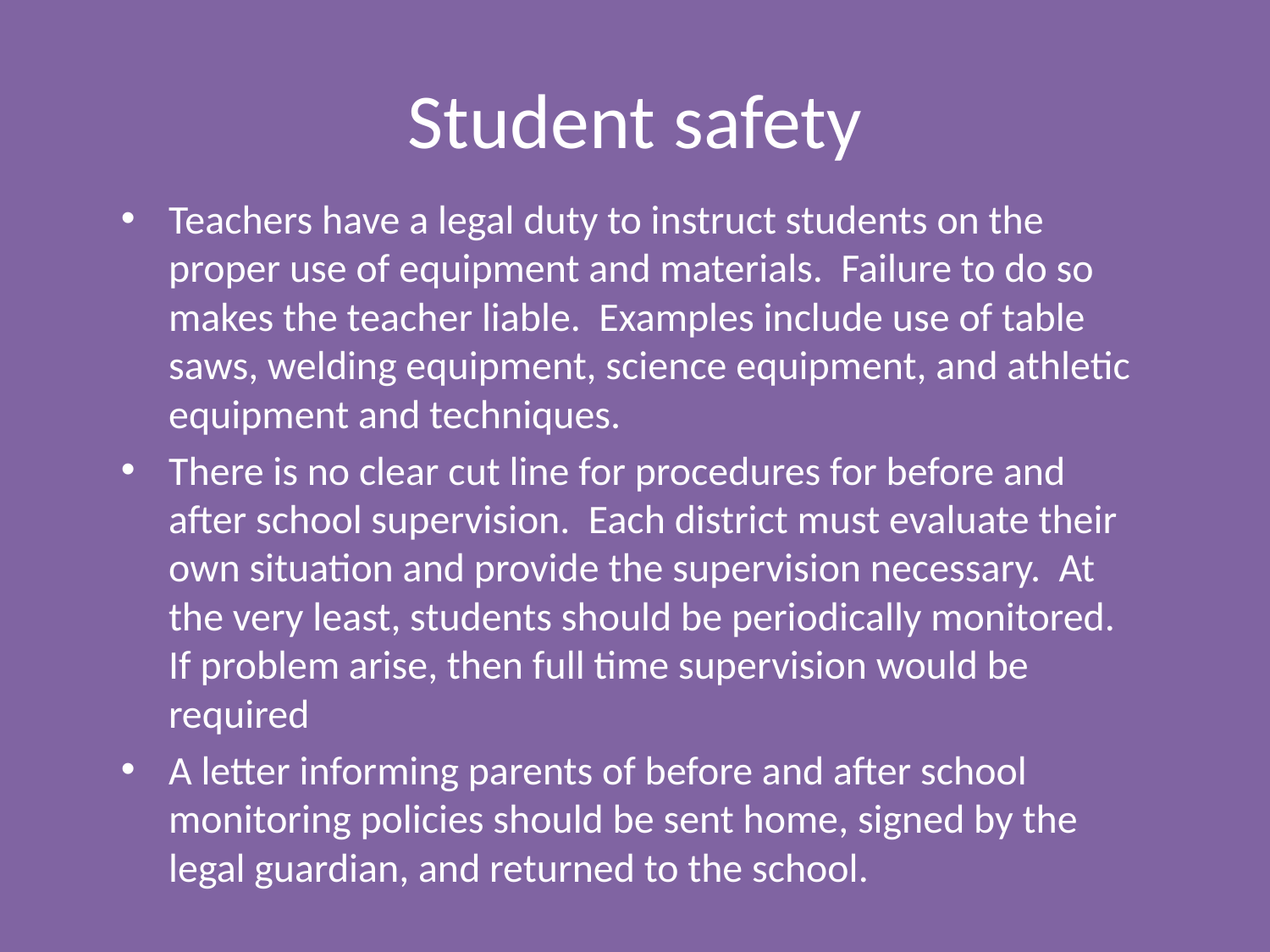

# Student safety
Teachers have a legal duty to instruct students on the proper use of equipment and materials.  Failure to do so makes the teacher liable.  Examples include use of table saws, welding equipment, science equipment, and athletic equipment and techniques.
There is no clear cut line for procedures for before and after school supervision.  Each district must evaluate their own situation and provide the supervision necessary.  At the very least, students should be periodically monitored.  If problem arise, then full time supervision would be required
A letter informing parents of before and after school monitoring policies should be sent home, signed by the legal guardian, and returned to the school.